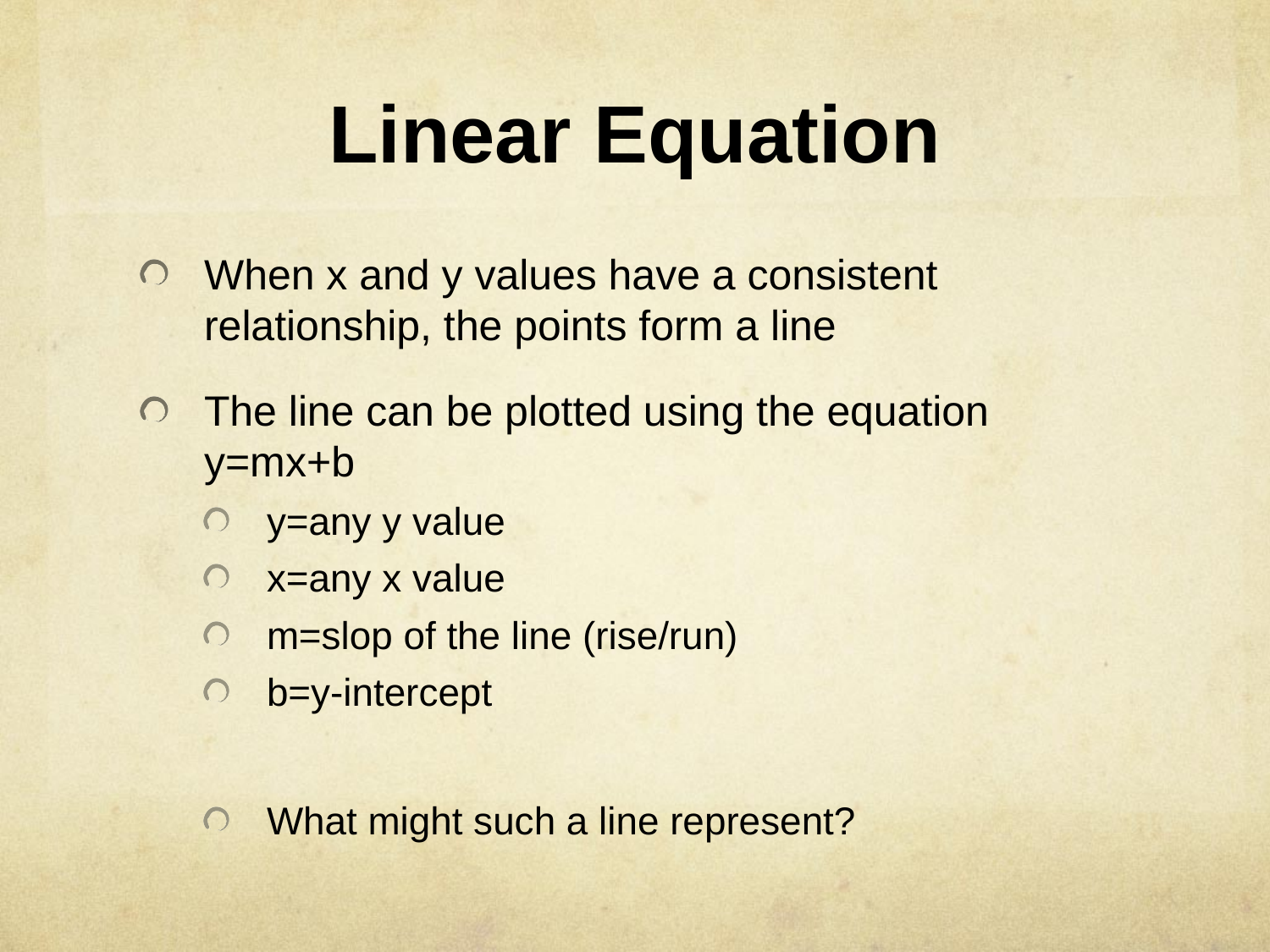

# Linear Equation
When x and y values have a consistent relationship, the points form a line
The line can be plotted using the equation y=mx+b
y=any y value
x=any x value
m=slop of the line (rise/run)
b=y-intercept

What might such a line represent?